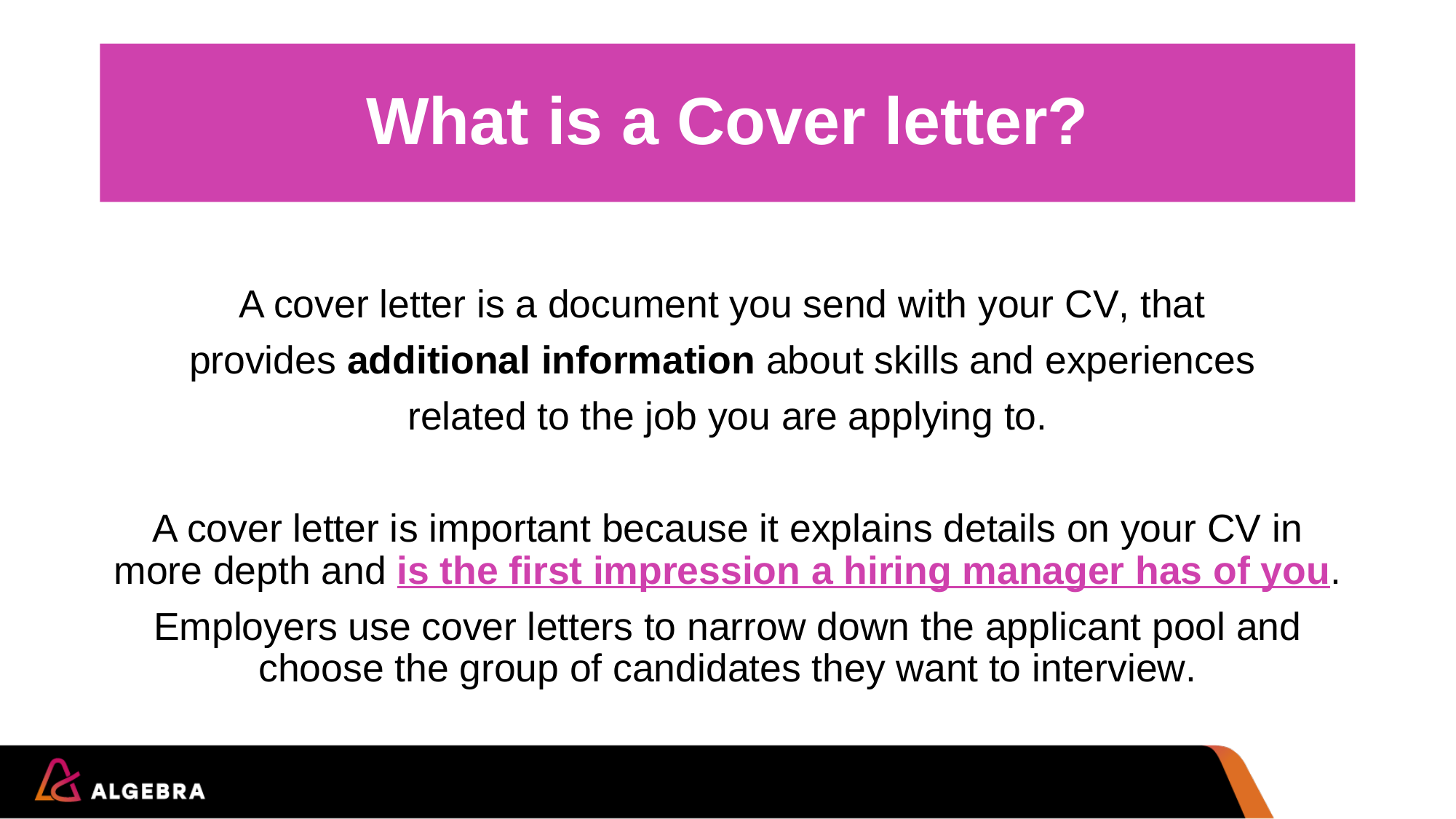

# What is a Cover letter?

A cover letter is a document you send with your CV, that
provides additional information about skills and experiences
related to the job you are applying to.

A cover letter is important because it explains details on your CV in more depth and is the first impression a hiring manager has of you.
Employers use cover letters to narrow down the applicant pool and choose the group of candidates they want to interview.